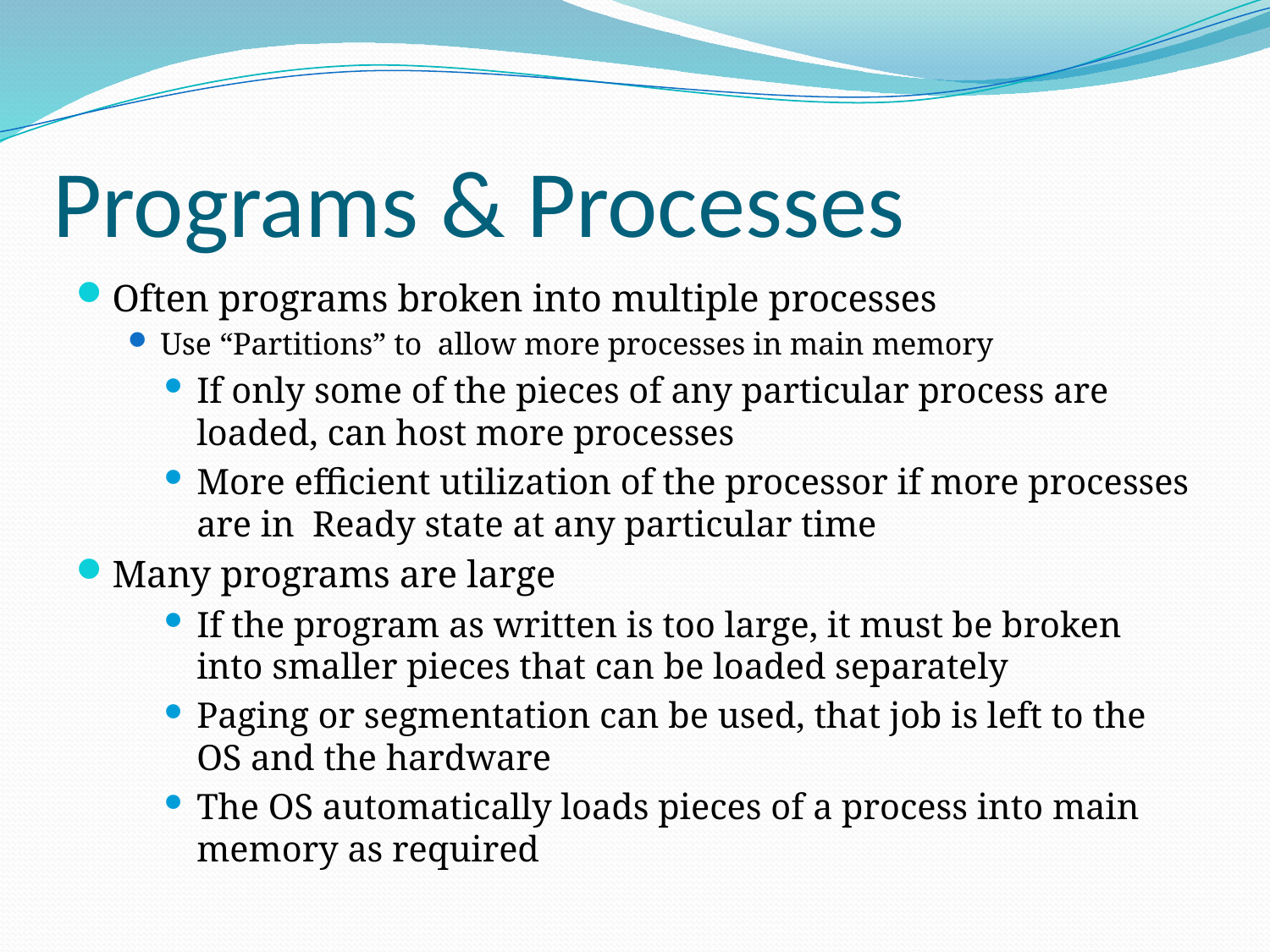

# Programs & Processes
Often programs broken into multiple processes
Use “Partitions” to  allow more processes in main memory
If only some of the pieces of any particular process are loaded, can host more processes
More efficient utilization of the processor if more processes are in  Ready state at any particular time
Many programs are large
If the program as written is too large, it must be broken into smaller pieces that can be loaded separately
Paging or segmentation can be used, that job is left to the OS and the hardware
The OS automatically loads pieces of a process into main memory as required